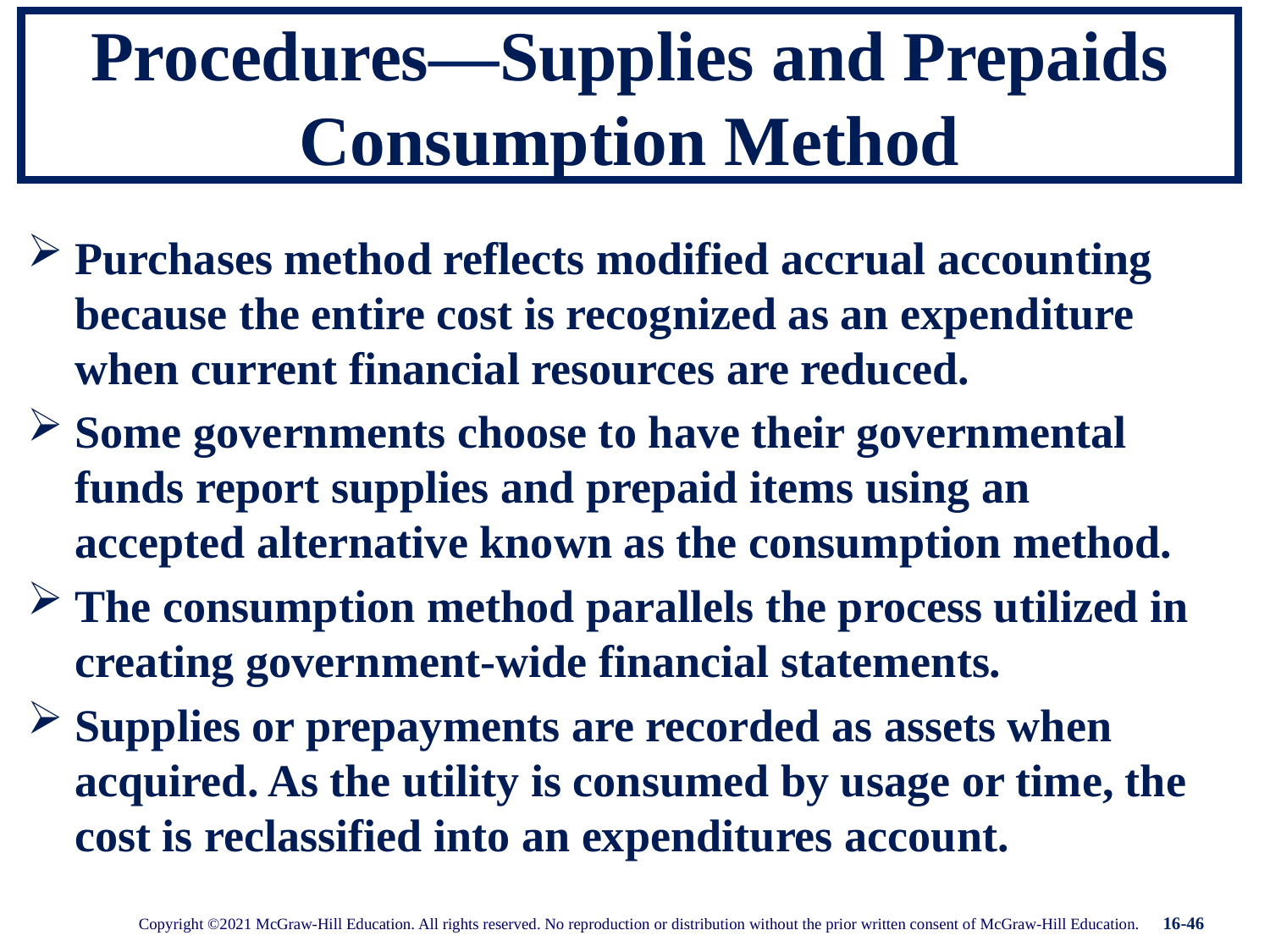

# Procedures—Supplies and Prepaids Consumption Method
Purchases method reflects modified accrual accounting because the entire cost is recognized as an expenditure when current financial resources are reduced.
Some governments choose to have their governmental funds report supplies and prepaid items using an accepted alternative known as the consumption method.
The consumption method parallels the process utilized in creating government-wide financial statements.
Supplies or prepayments are recorded as assets when acquired. As the utility is consumed by usage or time, the cost is reclassified into an expenditures account.
16-46
Copyright ©2021 McGraw-Hill Education. All rights reserved. No reproduction or distribution without the prior written consent of McGraw-Hill Education.